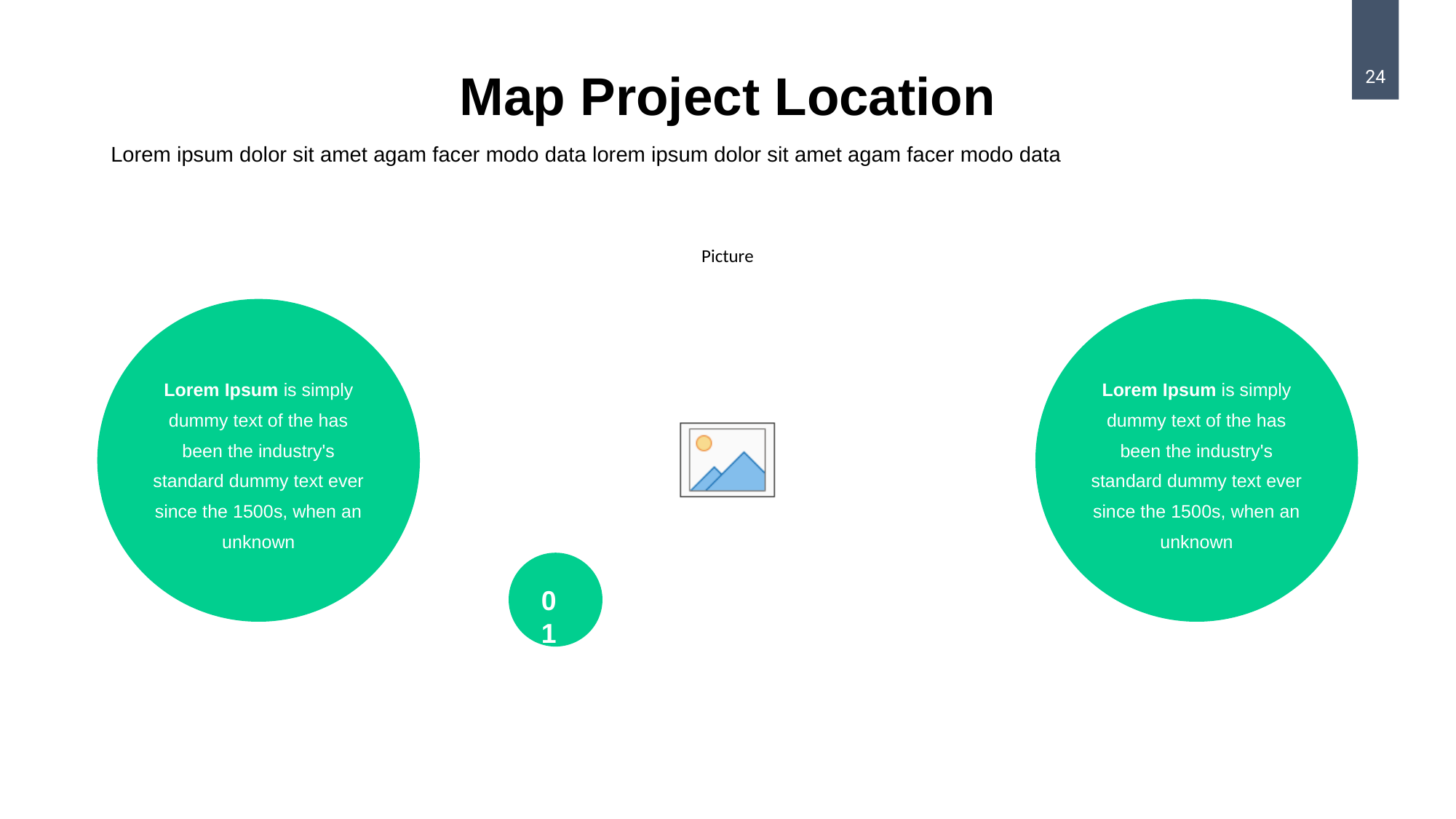

Map Project Location
24
Lorem ipsum dolor sit amet agam facer modo data lorem ipsum dolor sit amet agam facer modo data

Lorem Ipsum is simply dummy text of the has been the industry's standard dummy text ever since the 1500s, when an unknown
Lorem Ipsum is simply dummy text of the has been the industry's standard dummy text ever since the 1500s, when an unknown

01